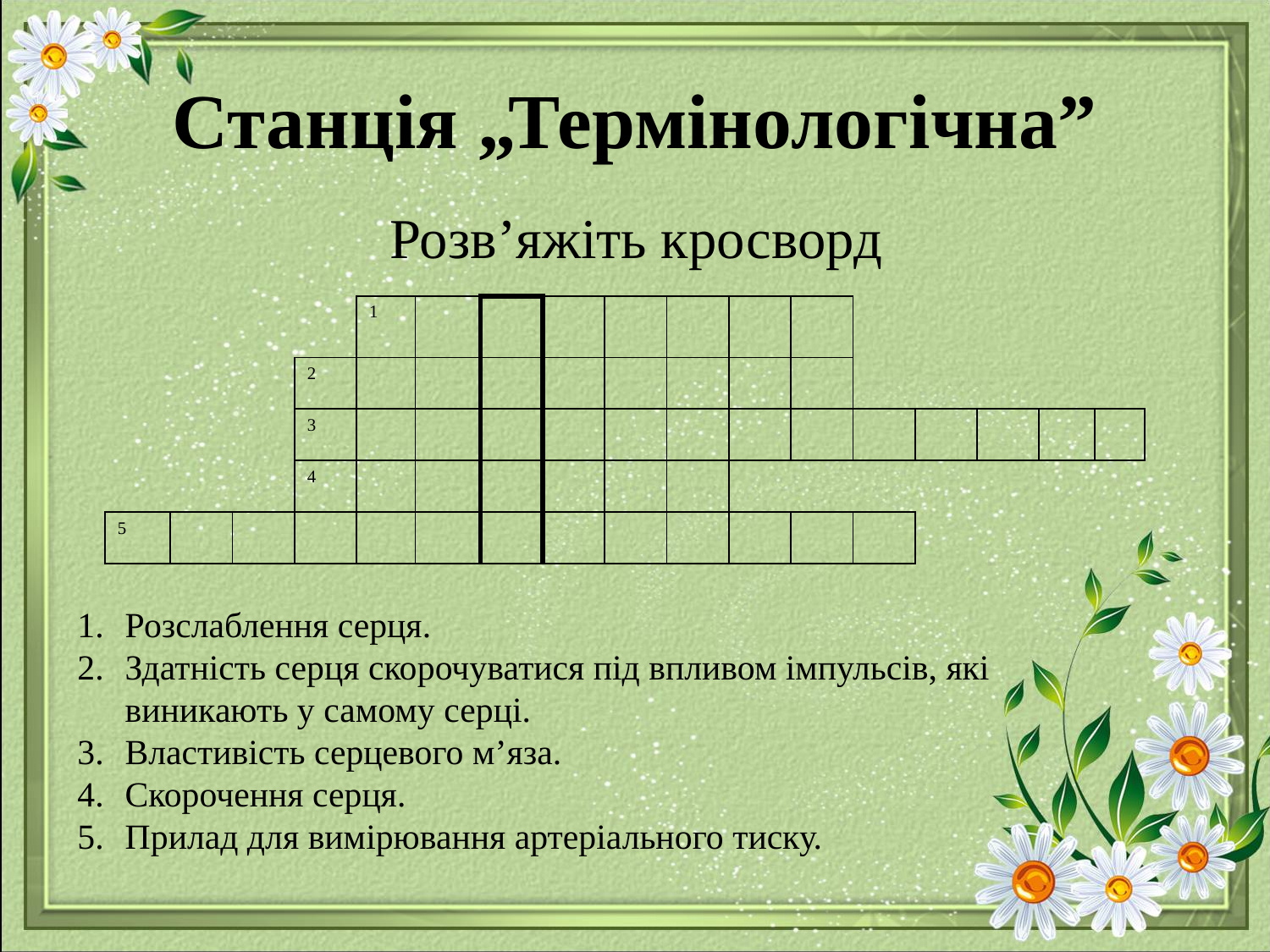

# Станція „Термінологічна”
Розв’яжіть кросворд

|  |  |  |  | 1 |  |  |  |  |  |  |  |  |  |  |  |  |
| --- | --- | --- | --- | --- | --- | --- | --- | --- | --- | --- | --- | --- | --- | --- | --- | --- |
|  |  |  | 2 |  |  |  |  |  |  |  |  |  |  |  |  |  |
|  |  |  | 3 |  |  |  |  |  |  |  |  |  |  |  |  |  |
|  |  |  | 4 |  |  |  |  |  |  |  |  |  |  |  |  |  |
| 5 |  |  |  |  |  |  |  |  |  |  |  |  |  |  |  |  |
Розслаблення серця.
Здатність серця скорочуватися під впливом імпульсів, які виникають у самому серці.
Властивість серцевого м’яза.
Скорочення серця.
Прилад для вимірювання артеріального тиску.